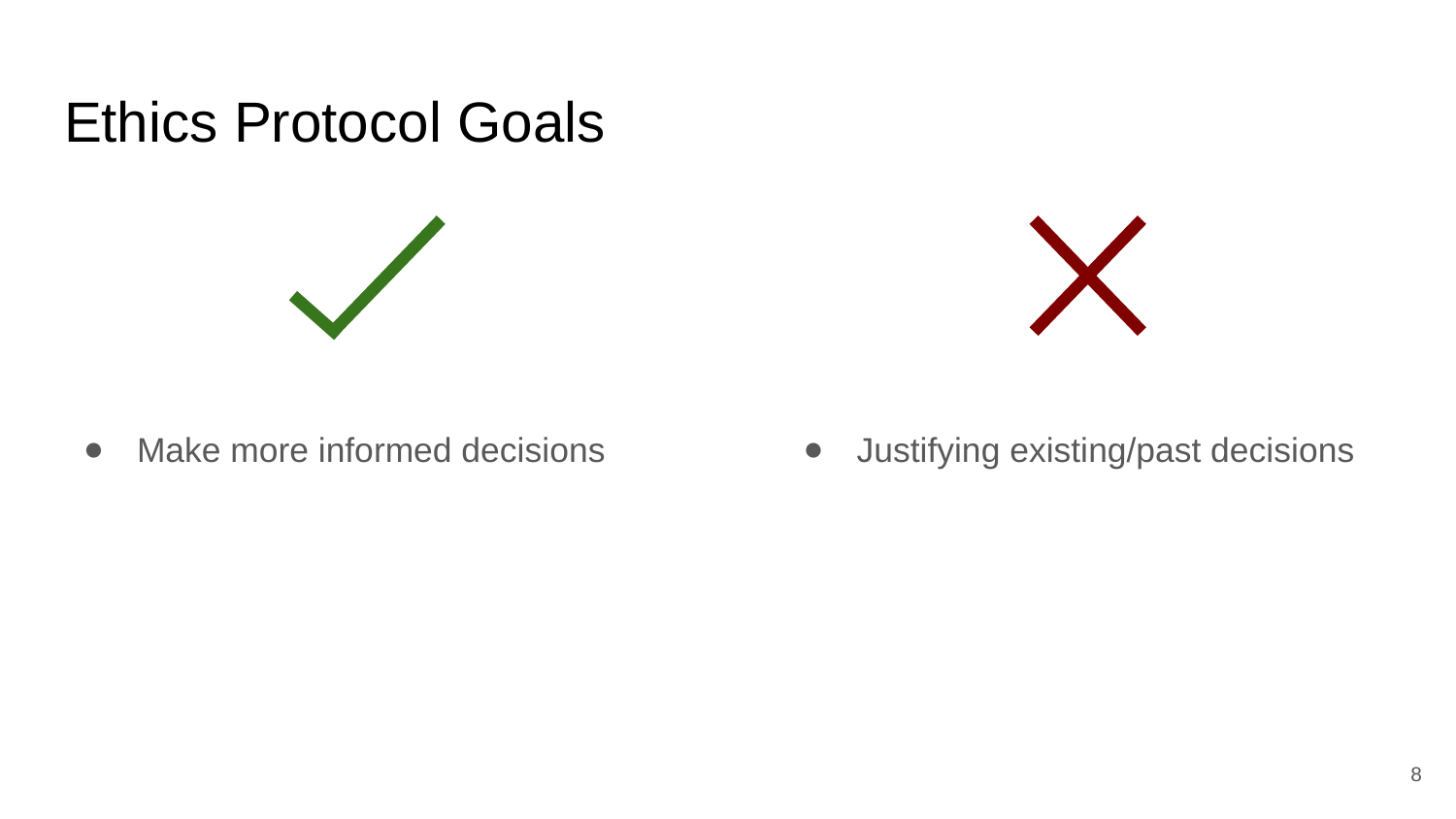

# Ethics Protocol Goals

Make more informed decisions

Justifying existing/past decisions
8